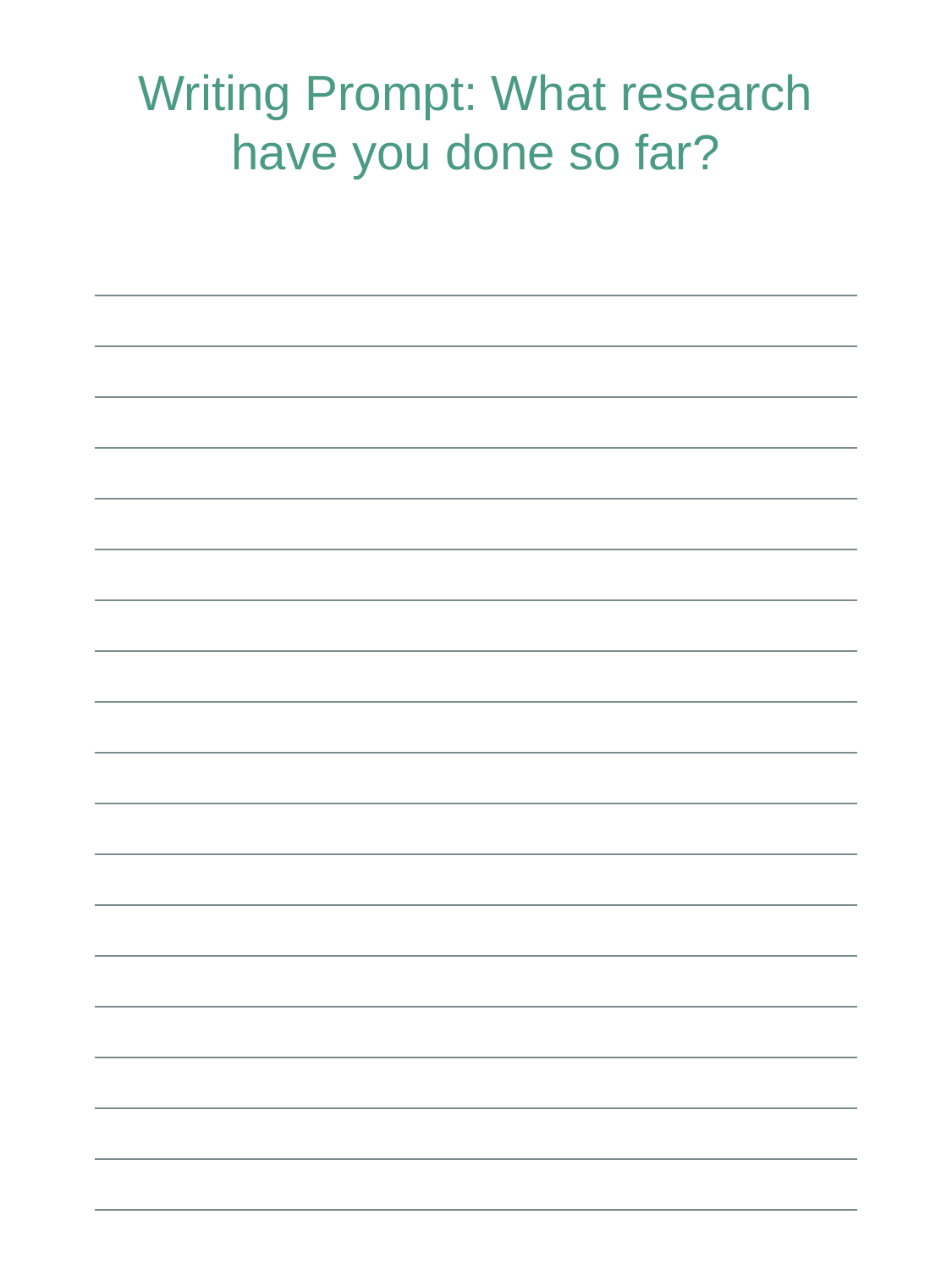

Writing Prompt: What research have you done so far?
|  |
| --- |
|  |
|  |
|  |
|  |
|  |
|  |
|  |
|  |
|  |
|  |
|  |
|  |
|  |
|  |
|  |
|  |
|  |